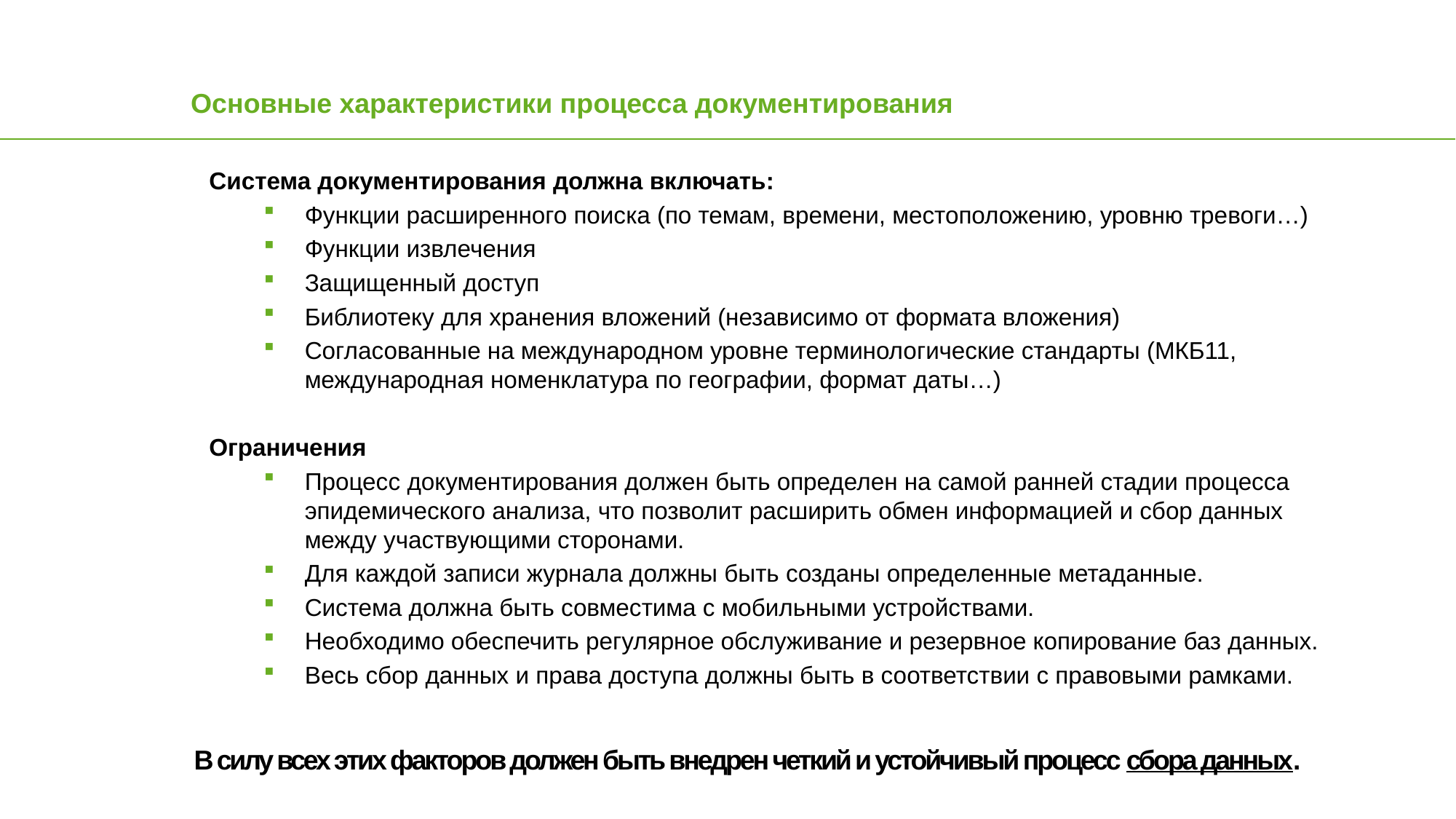

Основные характеристики процесса документирования
Система документирования должна включать:
Функции расширенного поиска (по темам, времени, местоположению, уровню тревоги…)
Функции извлечения
Защищенный доступ
Библиотеку для хранения вложений (независимо от формата вложения)
Согласованные на международном уровне терминологические стандарты (МКБ11, международная номенклатура по географии, формат даты…)

Ограничения
Процесс документирования должен быть определен на самой ранней стадии процесса эпидемического анализа, что позволит расширить обмен информацией и сбор данных между участвующими сторонами.
Для каждой записи журнала должны быть созданы определенные метаданные.
Система должна быть совместима с мобильными устройствами.
Необходимо обеспечить регулярное обслуживание и резервное копирование баз данных.
Весь сбор данных и права доступа должны быть в соответствии с правовыми рамками.

В силу всех этих факторов должен быть внедрен четкий и устойчивый процесс сбора данных.